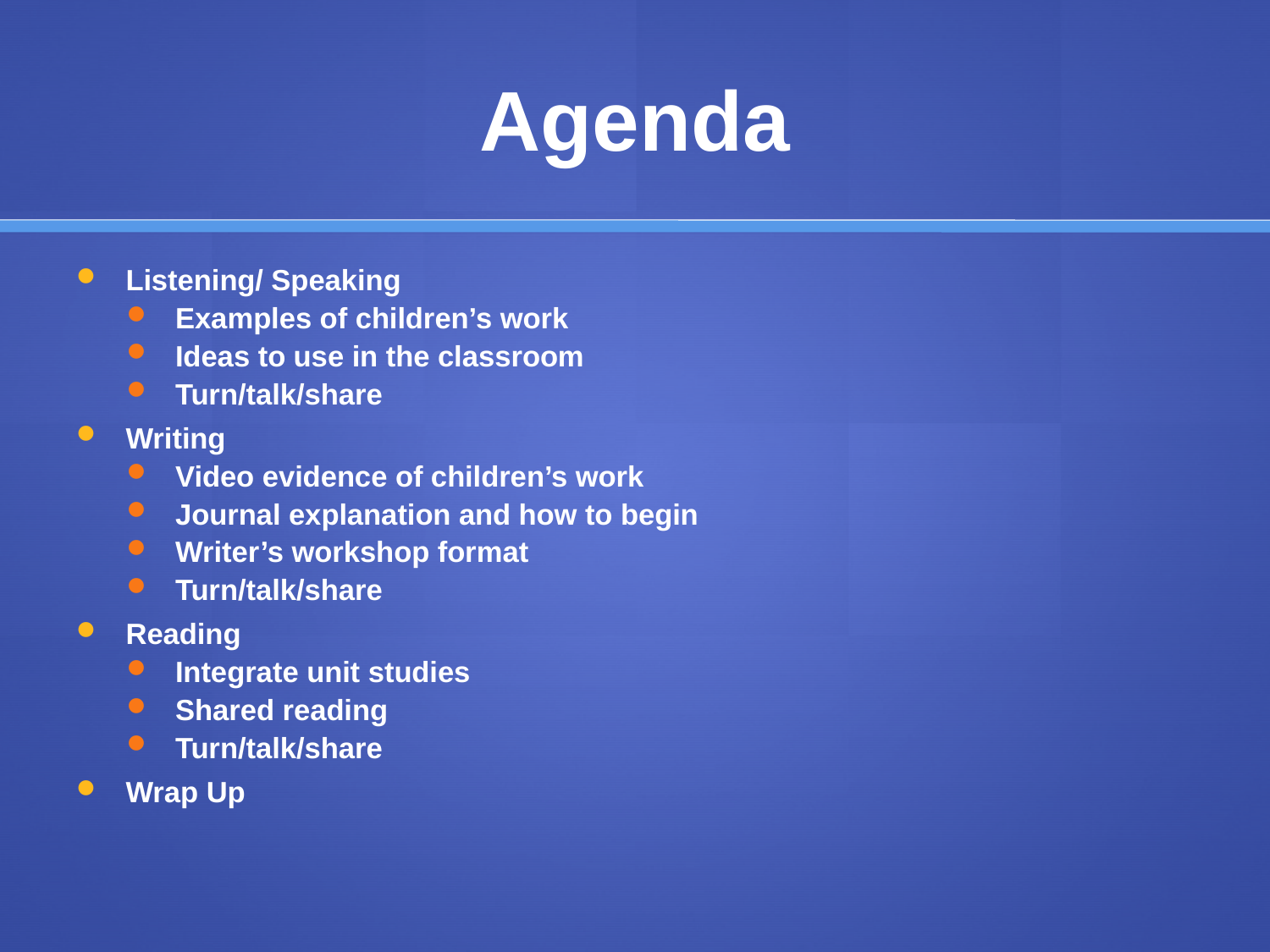

# Agenda

Listening/ Speaking
Examples of children’s work
Ideas to use in the classroom
Turn/talk/share
Writing
Video evidence of children’s work
Journal explanation and how to begin
Writer’s workshop format
Turn/talk/share
Reading
Integrate unit studies
Shared reading
Turn/talk/share
Wrap Up